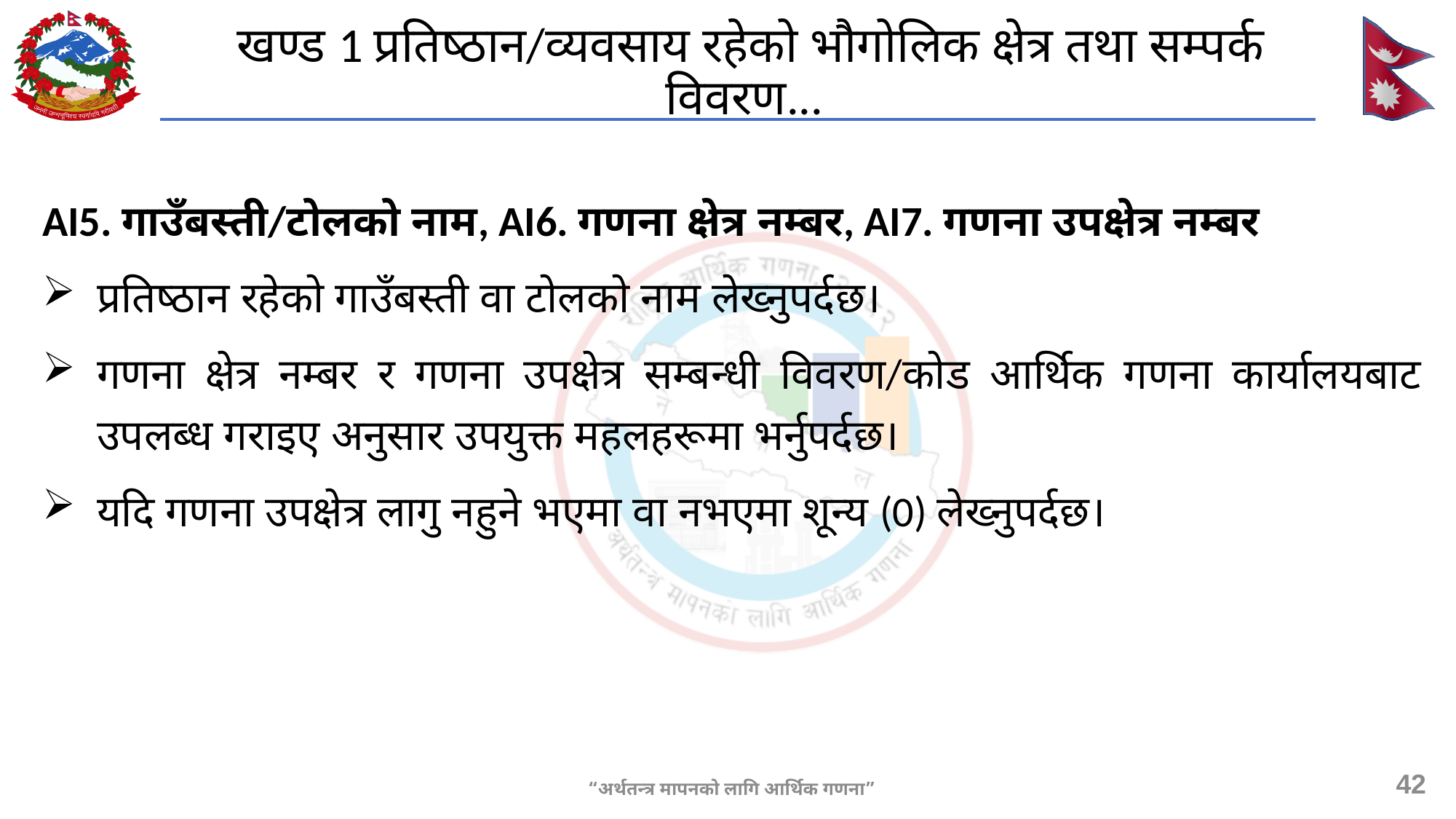

# खण्ड 1 प्रतिष्ठान/व्यवसाय रहेको भौगोलिक क्षेत्र तथा सम्पर्क विवरण...
AI5. गाउँबस्ती/टोलको नाम, AI6. गणना क्षेत्र नम्बर, AI7. गणना उपक्षेत्र नम्बर
प्रतिष्ठान रहेको गाउँबस्ती वा टोलको नाम लेख्नुपर्दछ।
गणना क्षेत्र नम्बर र गणना उपक्षेत्र सम्बन्धी विवरण/कोड आर्थिक गणना कार्यालयबाट उपलब्ध गराइए अनुसार उपयुक्त महलहरूमा भर्नुपर्दछ।
यदि गणना उपक्षेत्र लागु नहुने भएमा वा नभएमा शून्य (0) लेख्नुपर्दछ।

42
“अर्थतन्त्र मापनको लागि आर्थिक गणना”